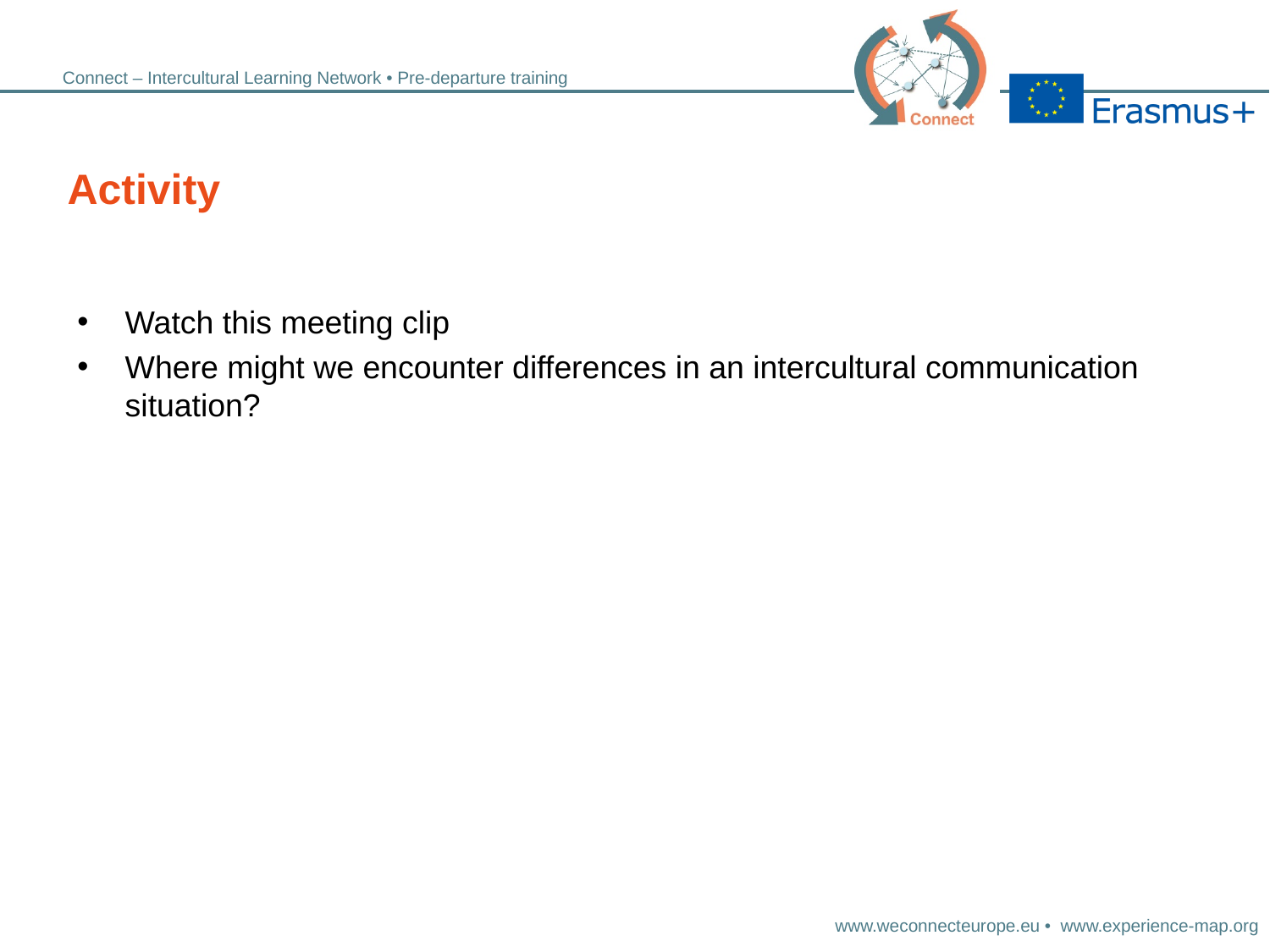

# Activity
Watch this meeting clip
Where might we encounter differences in an intercultural communication situation?